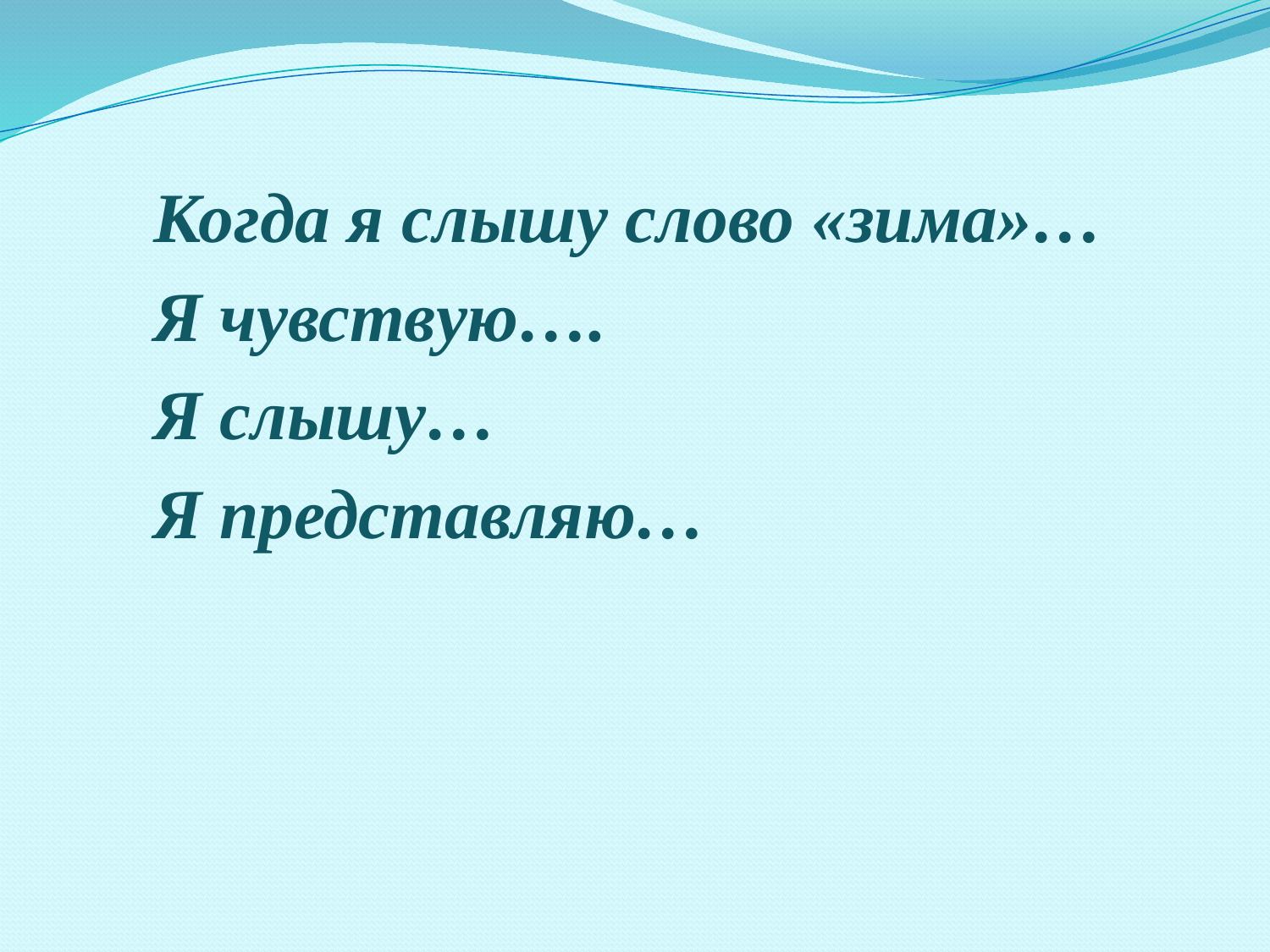

Когда я слышу слово «зима»…
Я чувствую….
Я слышу…
Я представляю…